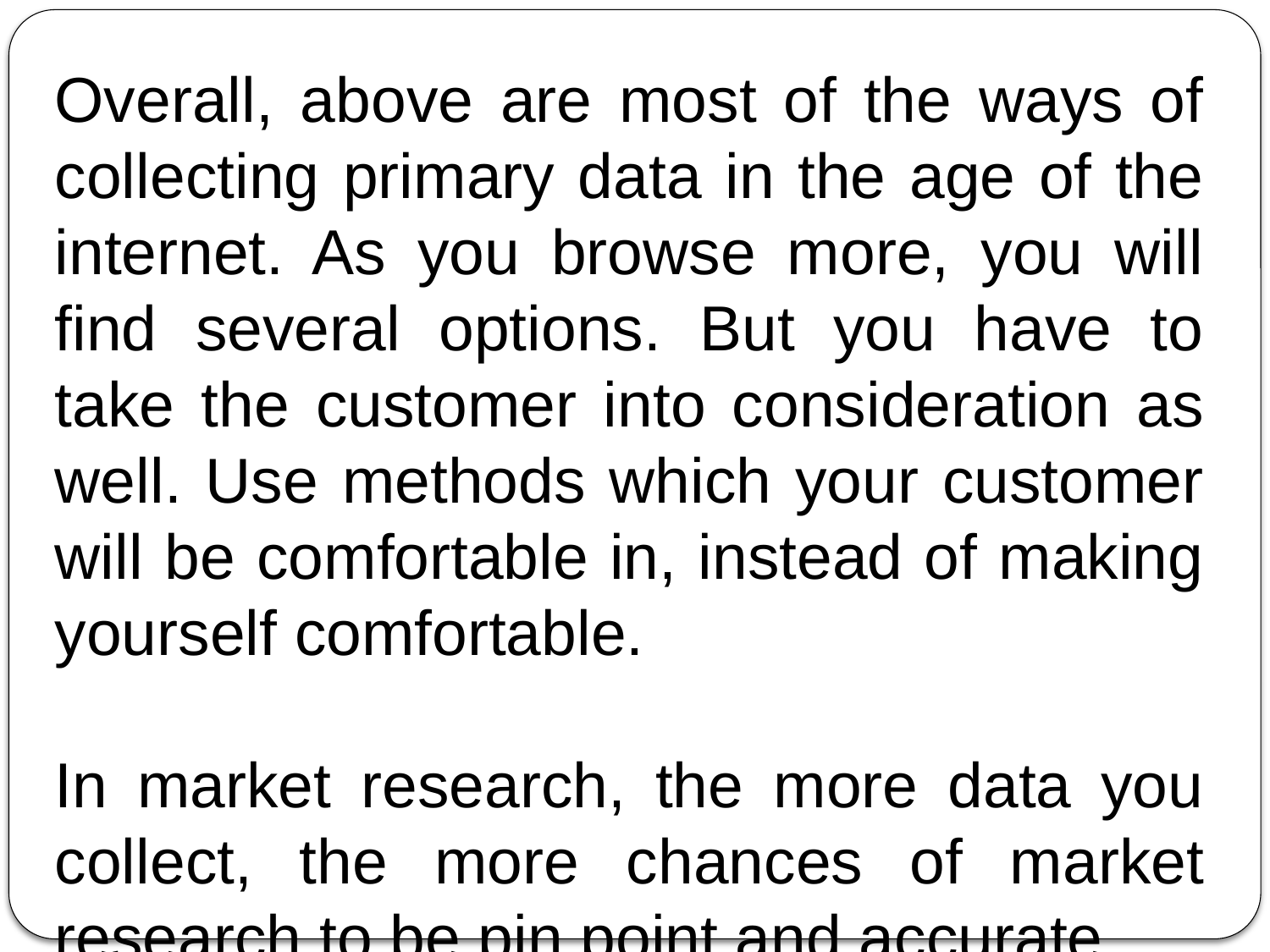

Overall, above are most of the ways of collecting primary data in the age of the internet. As you browse more, you will find several options. But you have to take the customer into consideration as well. Use methods which your customer will be comfortable in, instead of making yourself comfortable.

In market research, the more data you collect, the more chances of market research to be pin point and accurate.